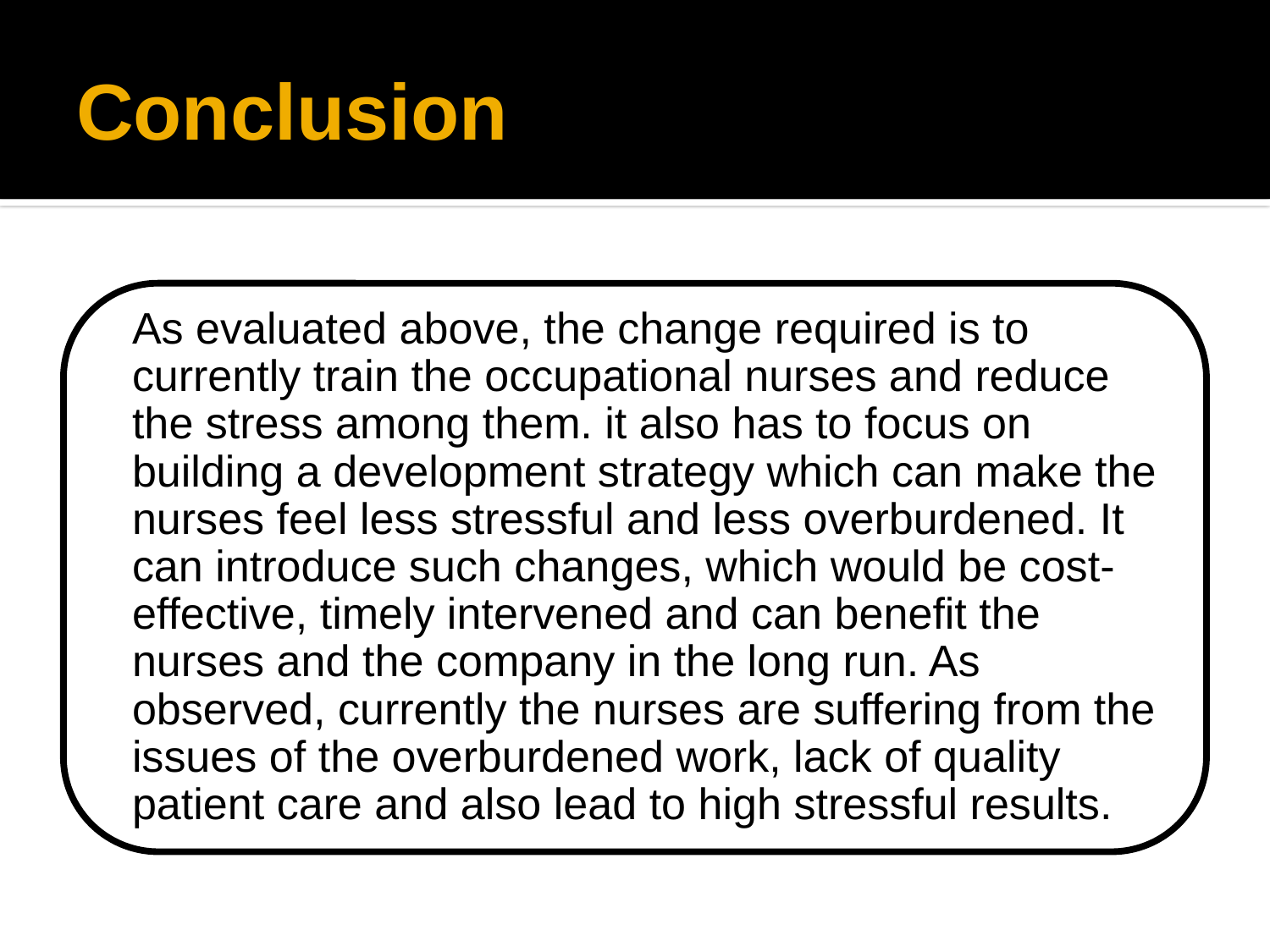

# Conclusion
As evaluated above, the change required is to currently train the occupational nurses and reduce the stress among them. it also has to focus on building a development strategy which can make the nurses feel less stressful and less overburdened. It can introduce such changes, which would be cost-effective, timely intervened and can benefit the nurses and the company in the long run. As observed, currently the nurses are suffering from the issues of the overburdened work, lack of quality patient care and also lead to high stressful results.